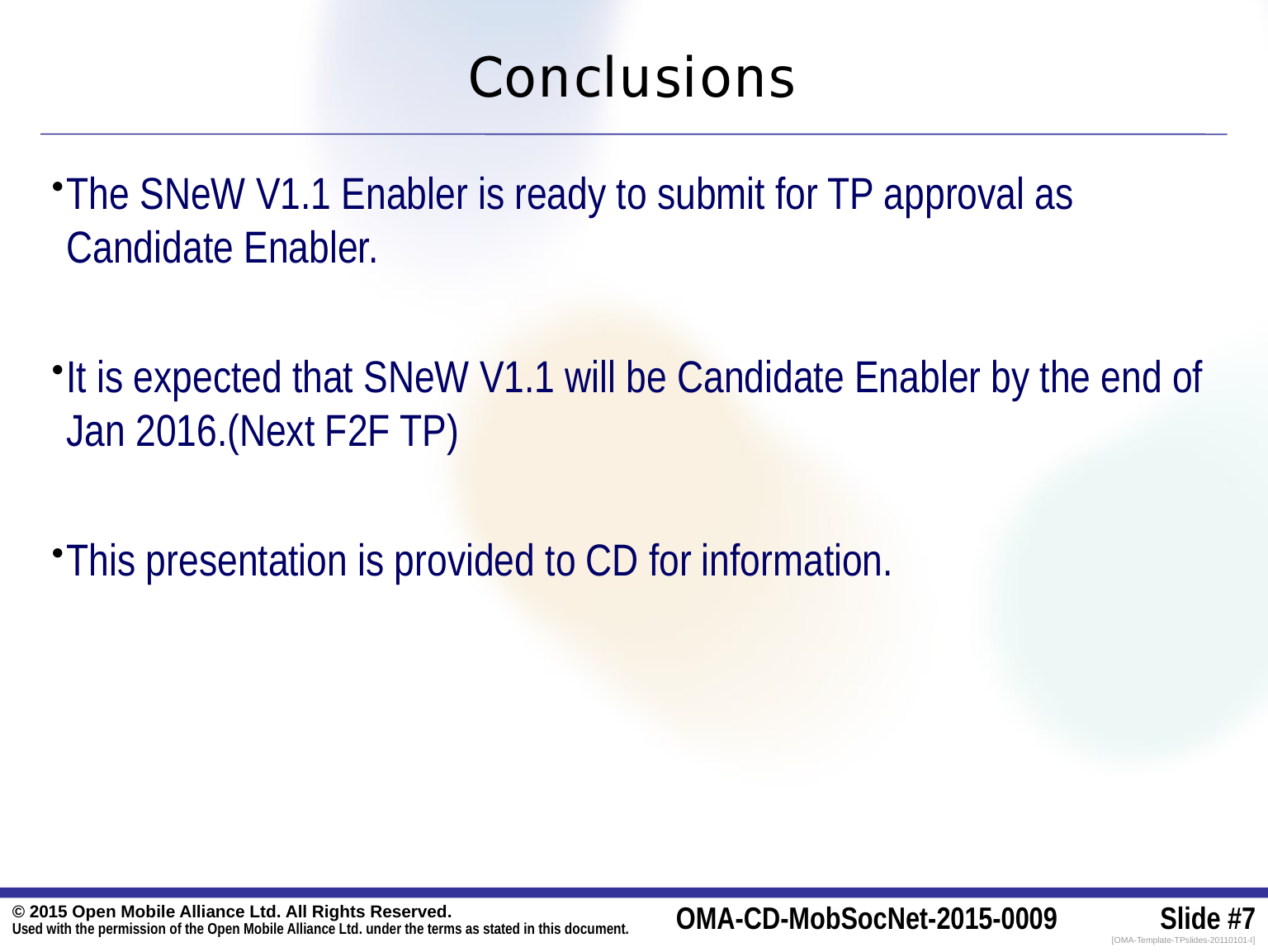

# Conclusions
The SNeW V1.1 Enabler is ready to submit for TP approval as Candidate Enabler.

It is expected that SNeW V1.1 will be Candidate Enabler by the end of Jan 2016.(Next F2F TP)

This presentation is provided to CD for information.